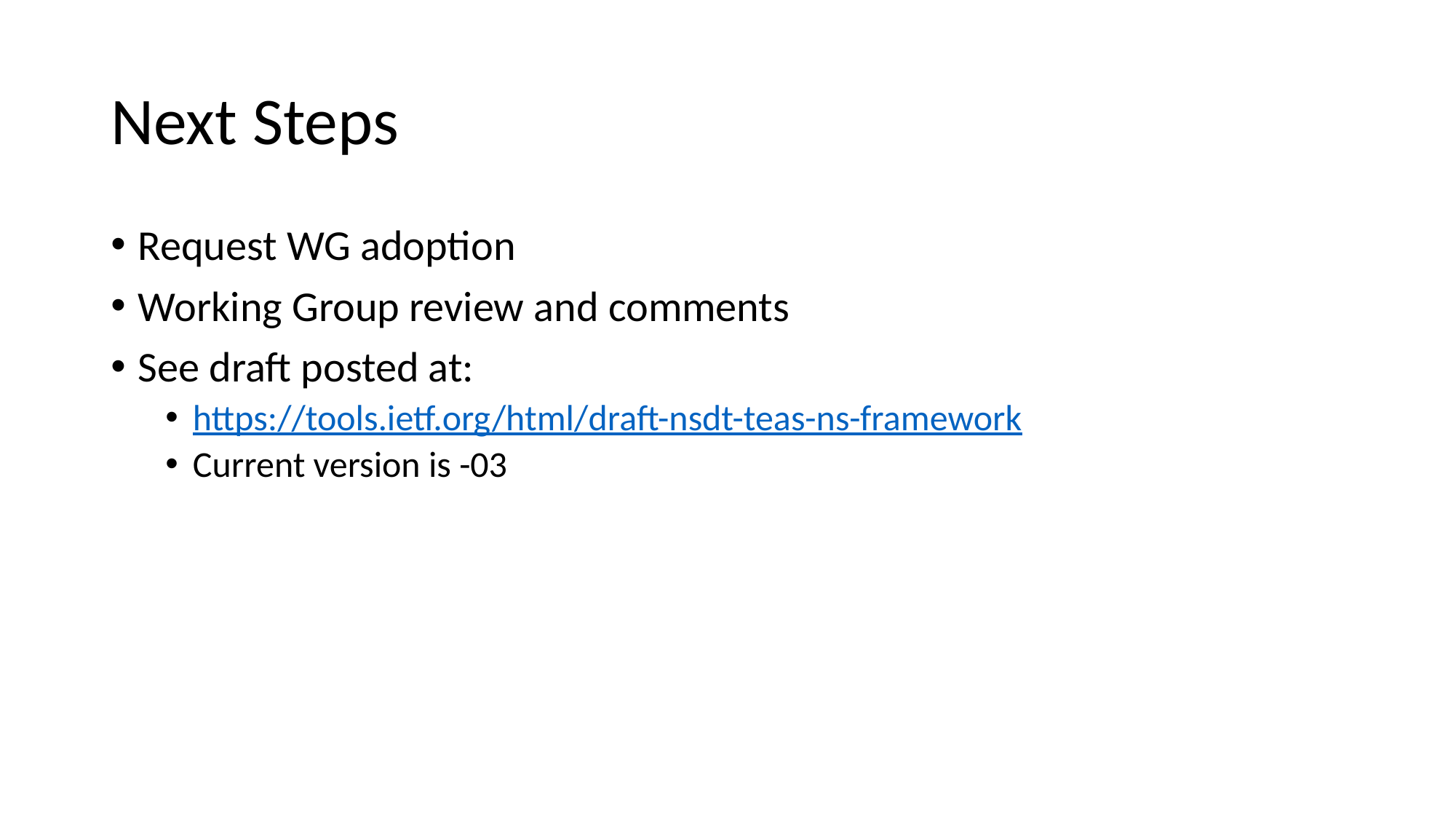

# Next Steps
Request WG adoption
Working Group review and comments
See draft posted at:
https://tools.ietf.org/html/draft-nsdt-teas-ns-framework
Current version is -03